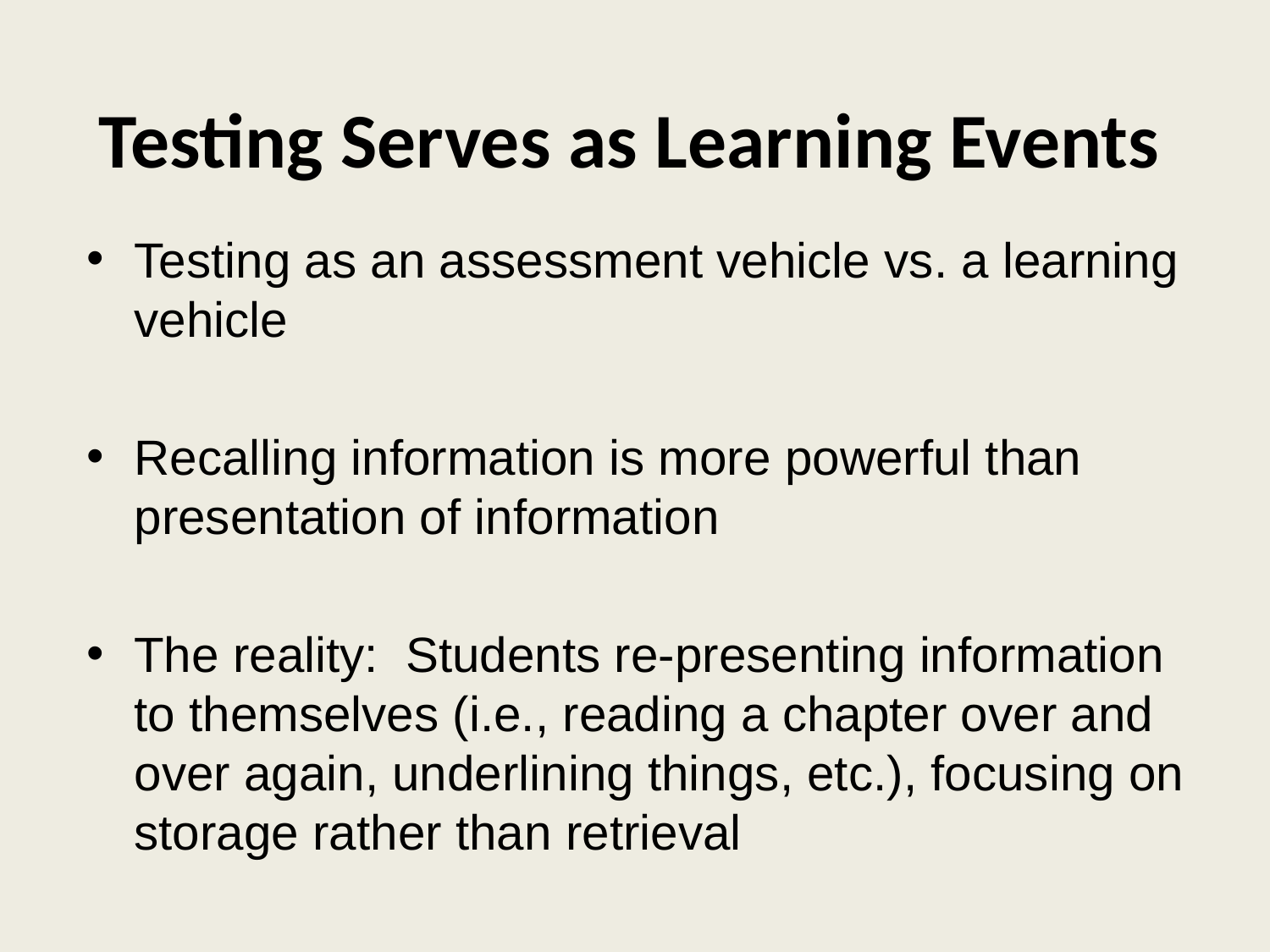

# Testing Serves as Learning Events
Testing as an assessment vehicle vs. a learning vehicle

Recalling information is more powerful than presentation of information

The reality:  Students re-presenting information to themselves (i.e., reading a chapter over and over again, underlining things, etc.), focusing on storage rather than retrieval